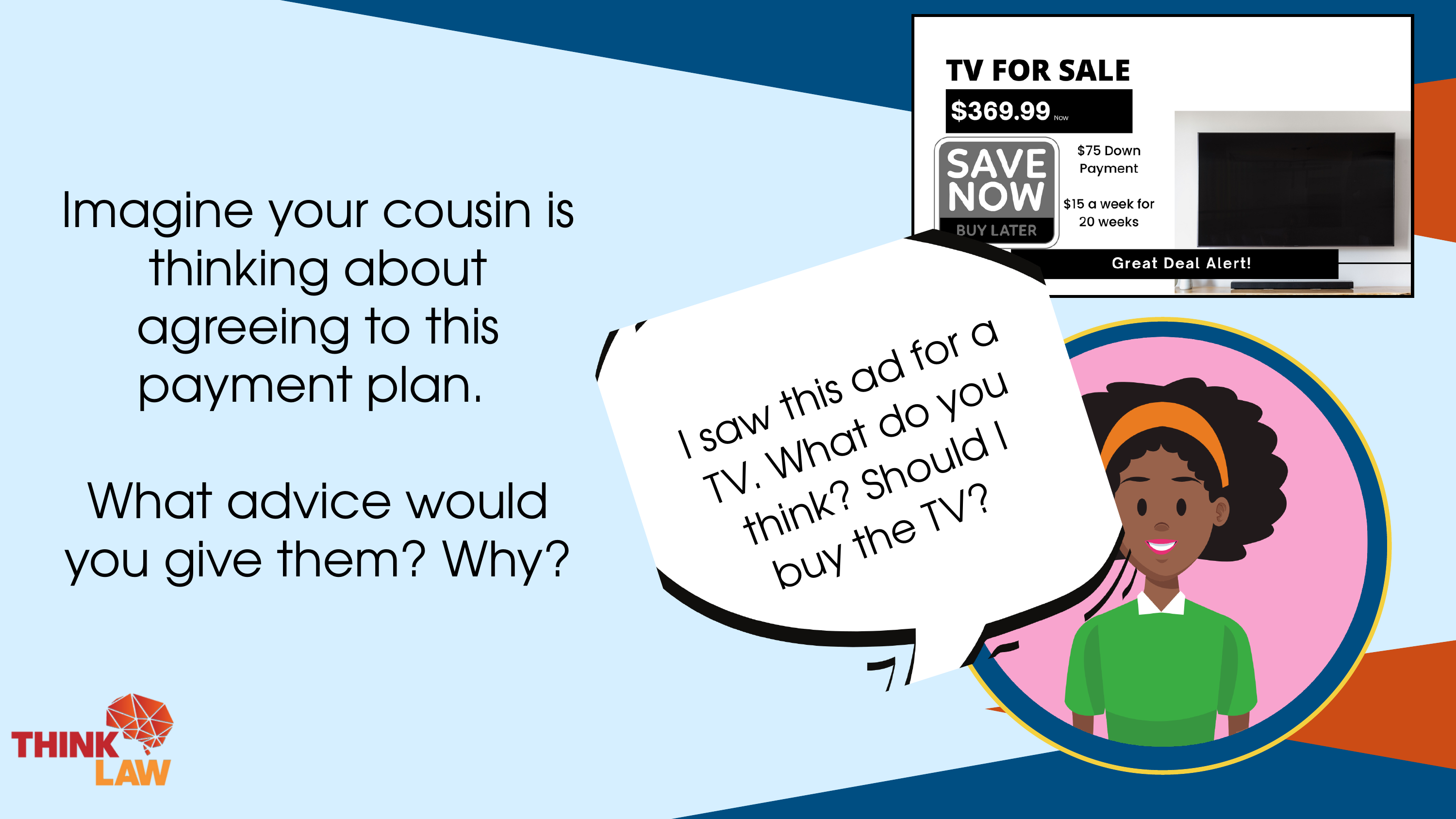

Imagine your cousin is thinking about agreeing to this payment plan.

What advice would you give them? Why?

I saw this ad for a TV. What do you think? Should I buy the TV?